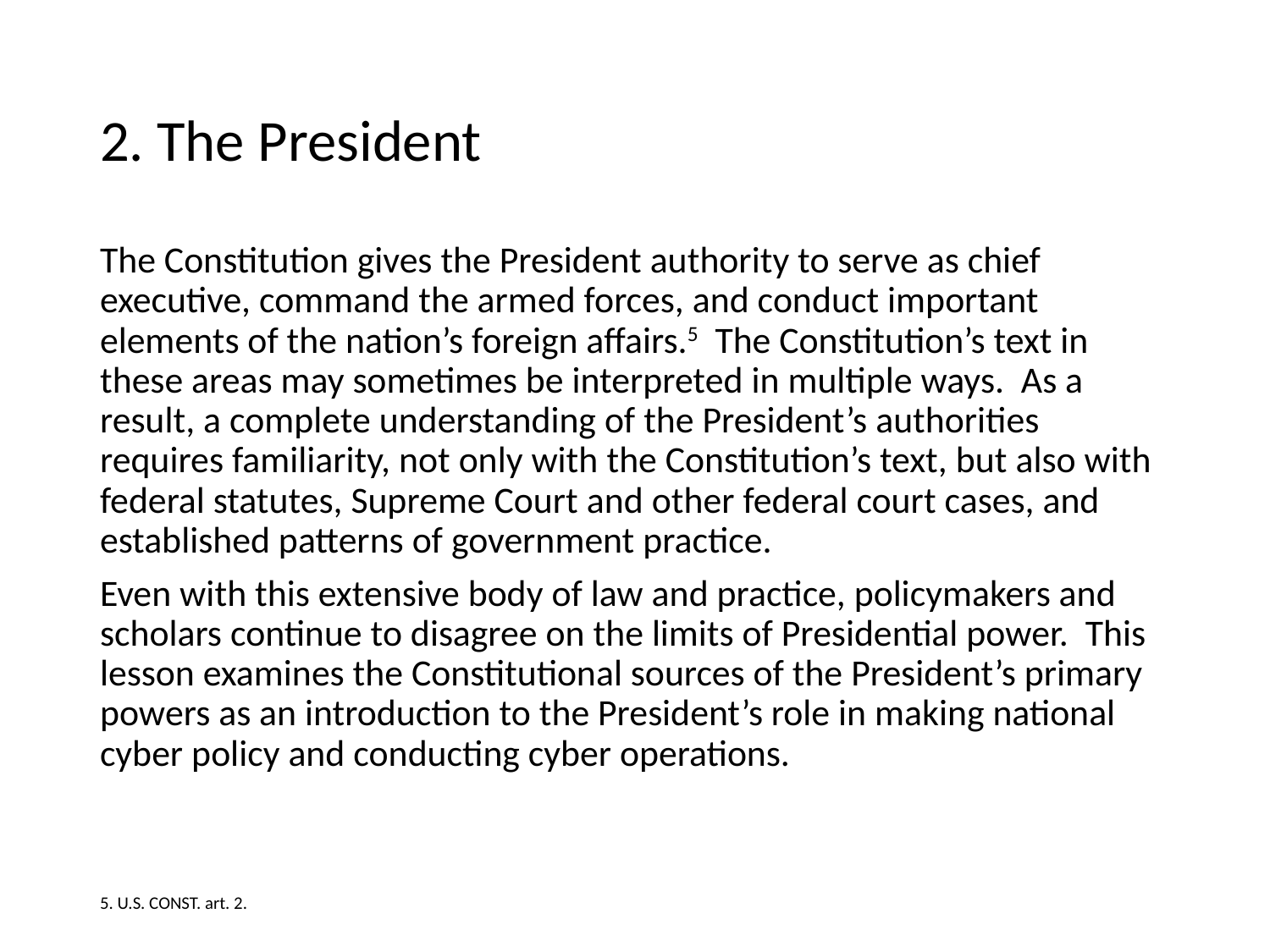

# 2. The President
The Constitution gives the President authority to serve as chief executive, command the armed forces, and conduct important elements of the nation’s foreign affairs.5  The Constitution’s text in these areas may sometimes be interpreted in multiple ways.  As a result, a complete understanding of the President’s authorities requires familiarity, not only with the Constitution’s text, but also with federal statutes, Supreme Court and other federal court cases, and established patterns of government practice.
Even with this extensive body of law and practice, policymakers and scholars continue to disagree on the limits of Presidential power.  This lesson examines the Constitutional sources of the President’s primary powers as an introduction to the President’s role in making national cyber policy and conducting cyber operations.

5. U.S. Const. art. 2.